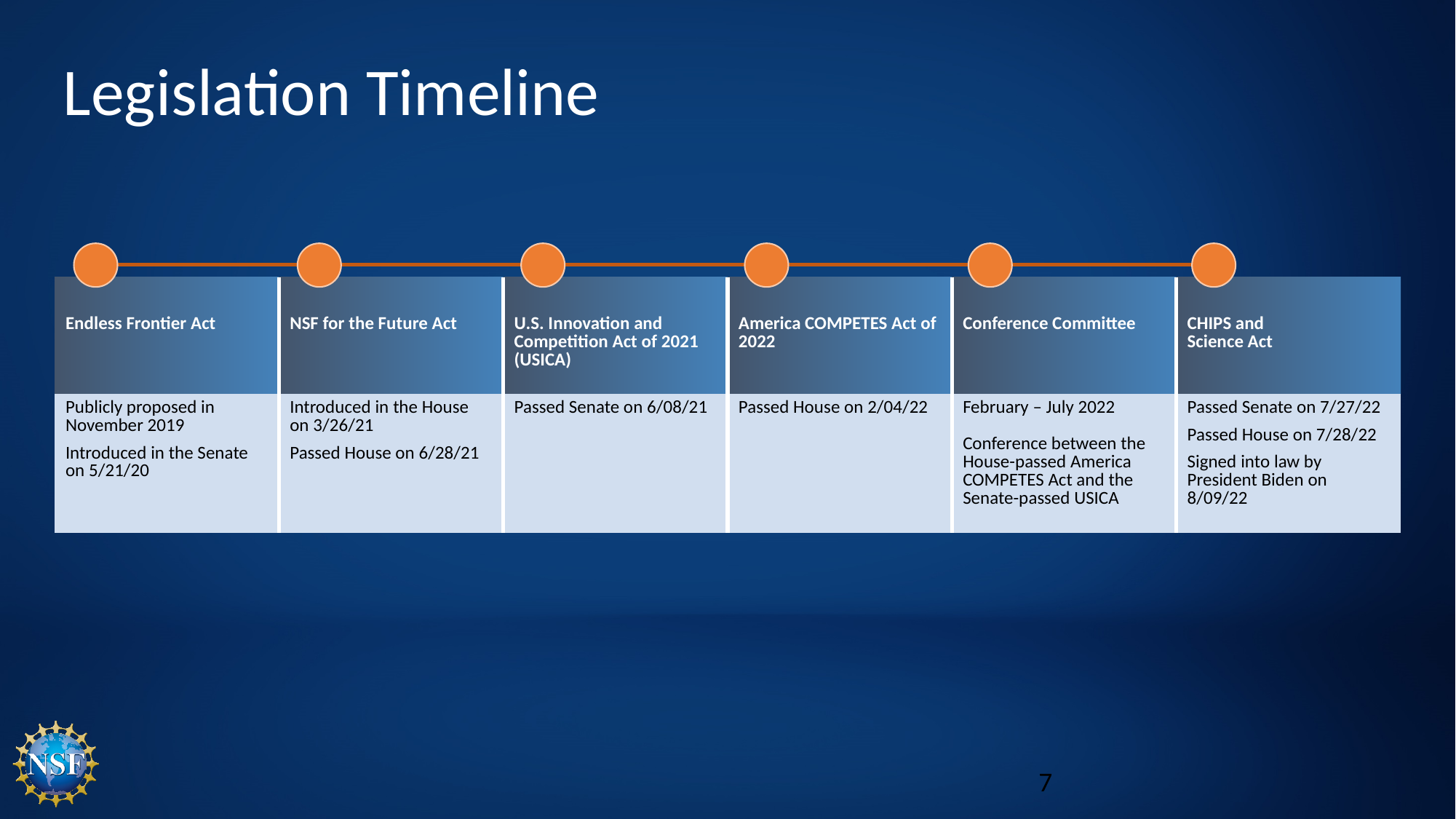

# Legislation Timeline

| Endless Frontier Act | NSF for the Future Act | U.S. Innovation and Competition Act of 2021 (USICA) | America COMPETES Act of 2022 | Conference Committee | CHIPS and Science Act |
| --- | --- | --- | --- | --- | --- |
| Publicly proposed in November 2019 Introduced in the Senate on 5/21/20 | Introduced in the House on 3/26/21 Passed House on 6/28/21 | Passed Senate on 6/08/21 | Passed House on 2/04/22 | February – July 2022 Conference between the House-passed America COMPETES Act and the Senate-passed USICA | Passed Senate on 7/27/22 Passed House on 7/28/22 Signed into law by President Biden on 8/09/22 |
7